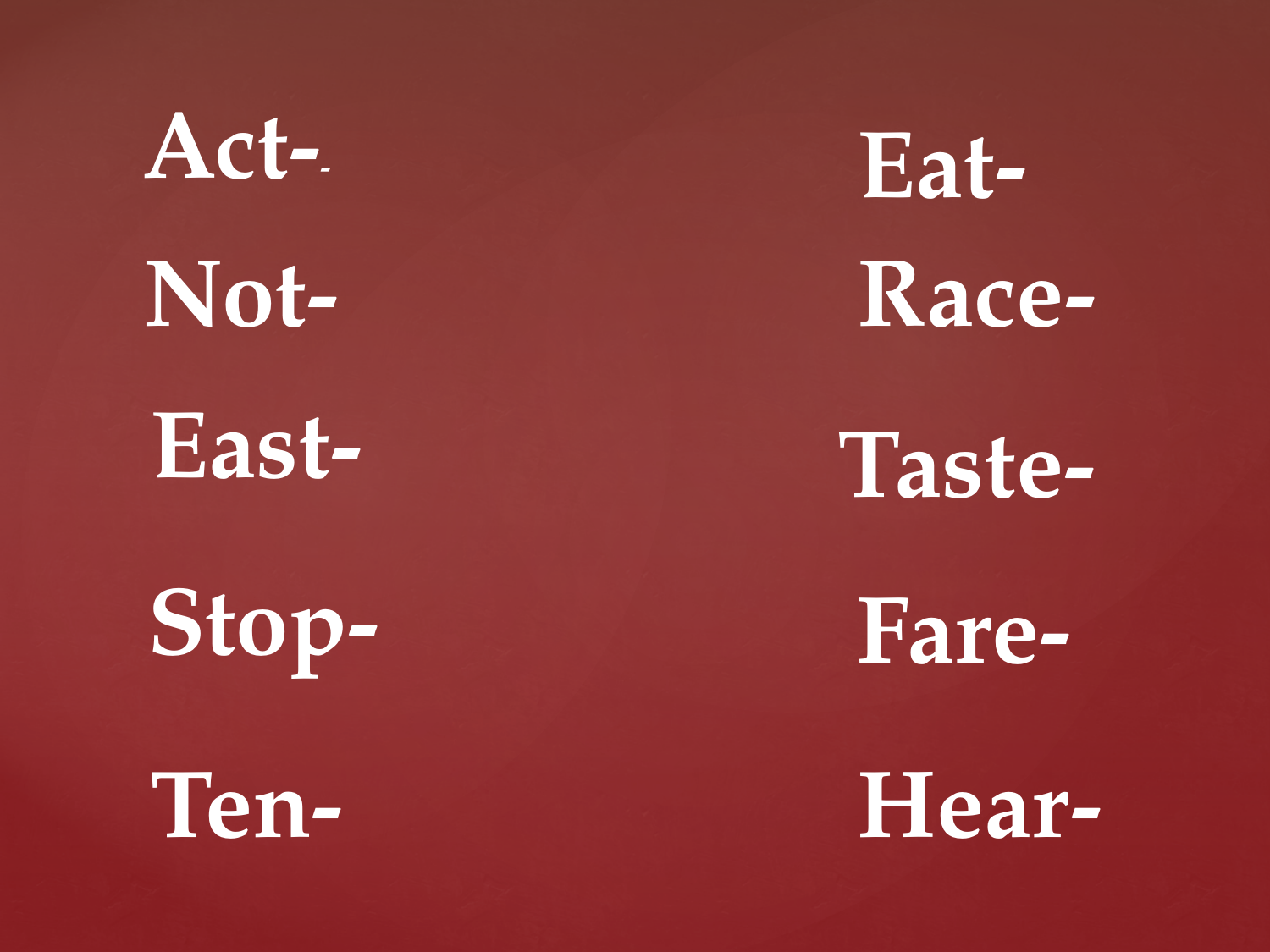

Act--
Eat-
Race-
Not-
East-
Taste-
Stop-
Fare-
Hear-
Ten-